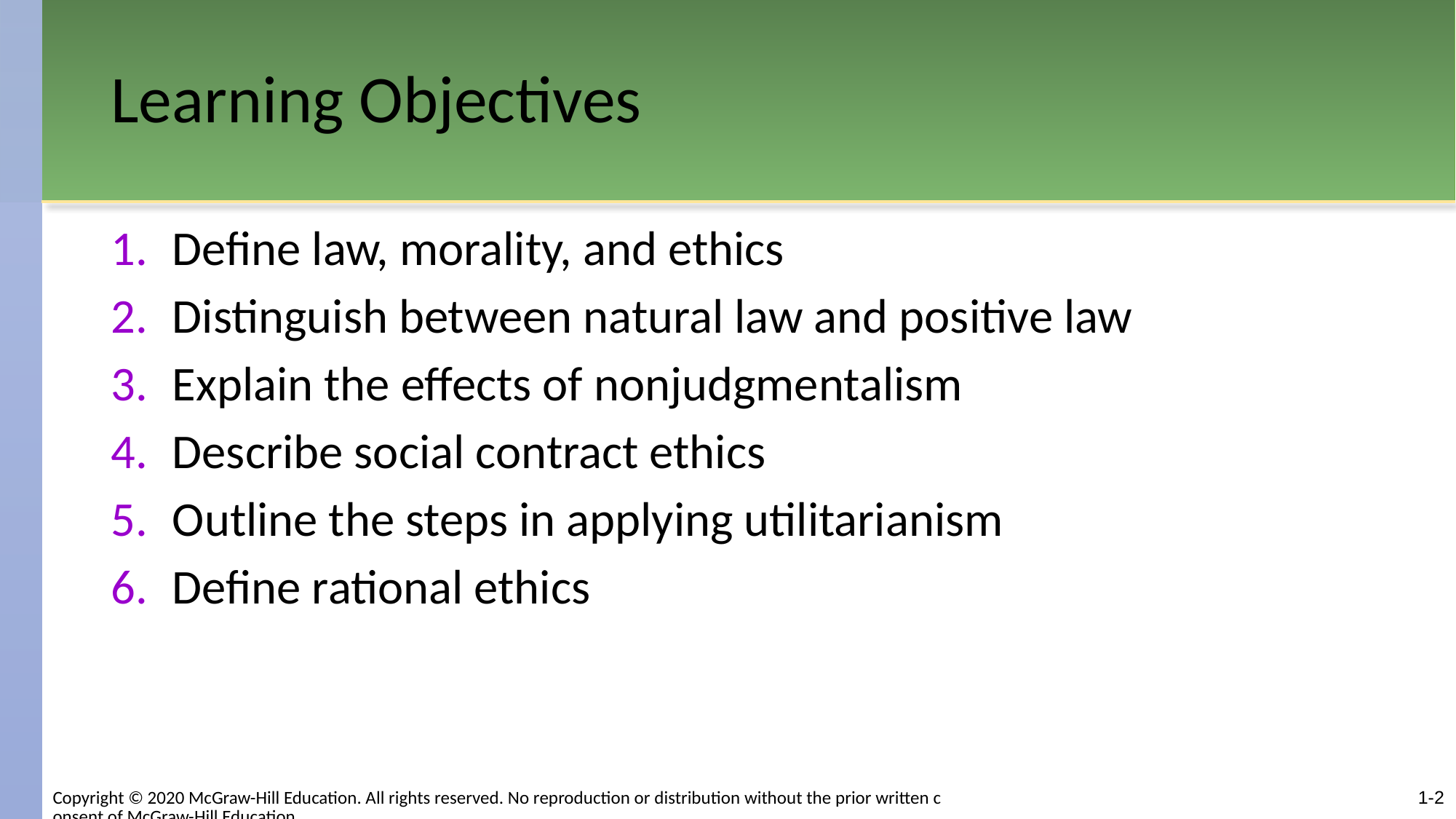

# Learning Objectives
Define law, morality, and ethics
Distinguish between natural law and positive law
Explain the effects of nonjudgmentalism
Describe social contract ethics
Outline the steps in applying utilitarianism
Define rational ethics

1-2
Copyright © 2020 McGraw-Hill Education. All rights reserved. No reproduction or distribution without the prior written consent of McGraw-Hill Education.